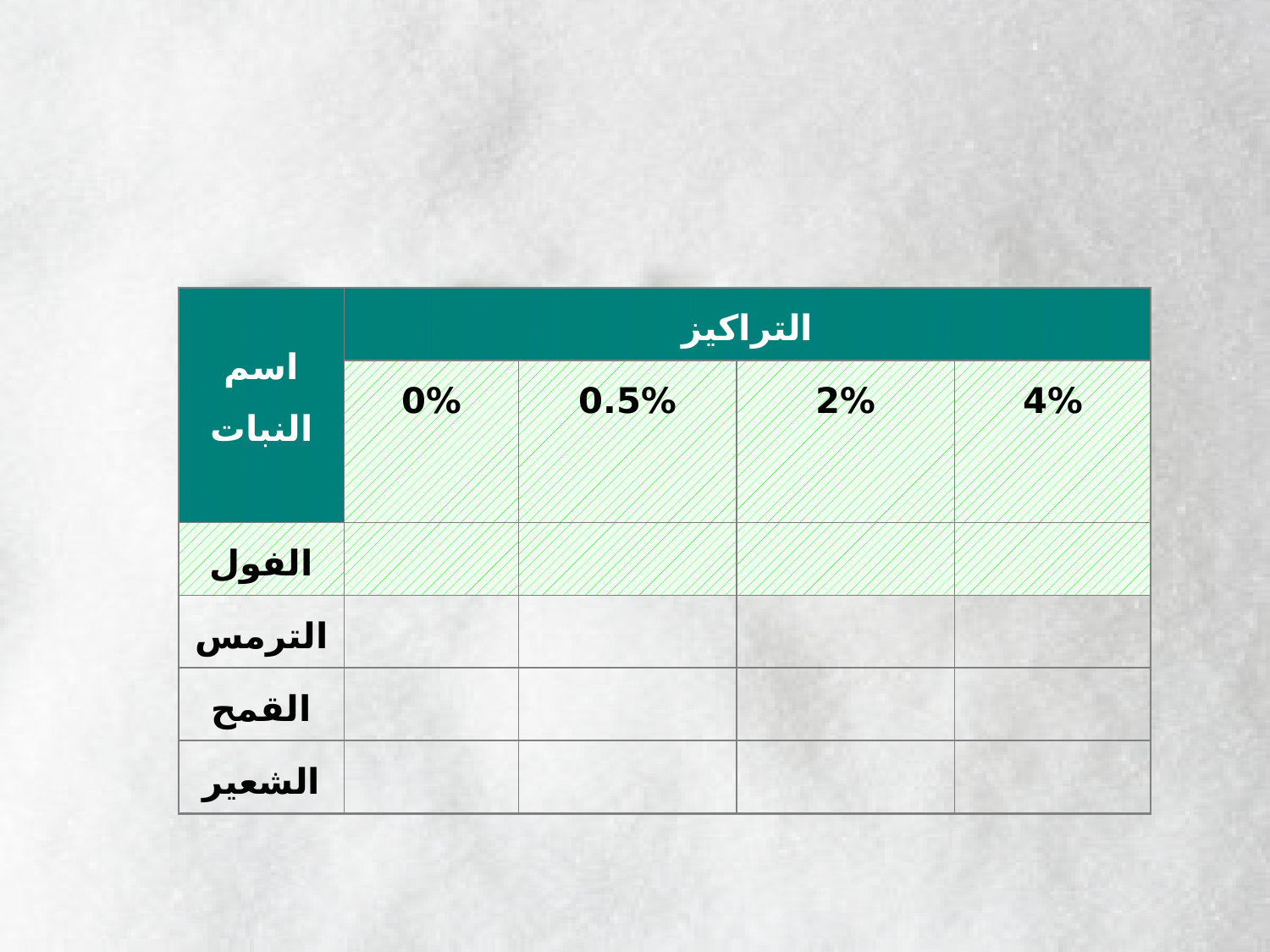

#
| اسم النبات | التراكيز |  |  |  |
| --- | --- | --- | --- | --- |
|  | 0% | 0.5% | 2% | 4% |
| الفول |  |  |  |  |
| الترمس |  |  |  |  |
| القمح |  |  |  |  |
| الشعير |  |  |  |  |